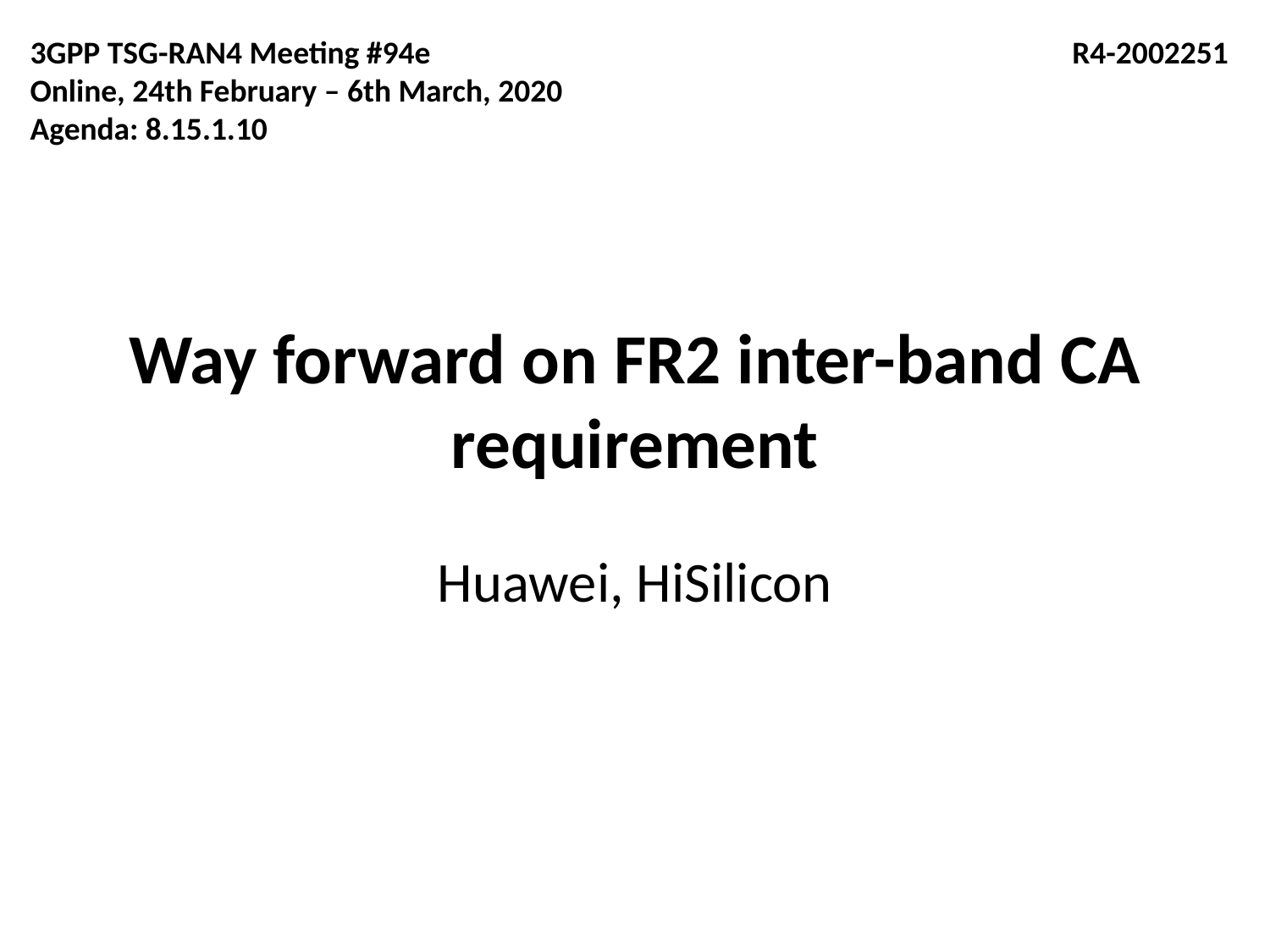

3GPP TSG-RAN4 Meeting #94e
Online, 24th February – 6th March, 2020
Agenda: 8.15.1.10
R4-2002251
# Way forward on FR2 inter-band CA requirement
Huawei, HiSilicon